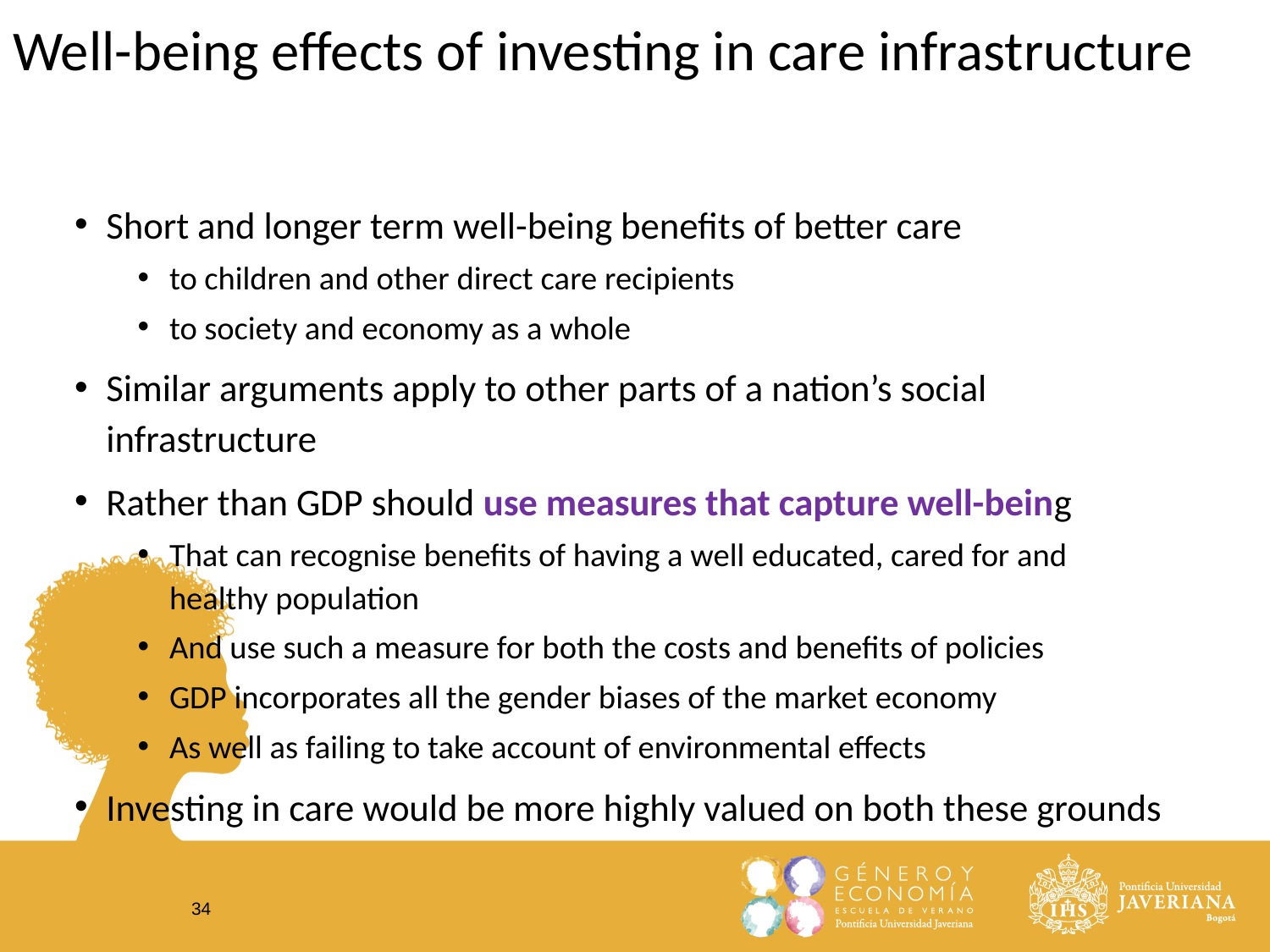

# Well-being effects of investing in care infrastructure
Short and longer term well-being benefits of better care
to children and other direct care recipients
to society and economy as a whole
Similar arguments apply to other parts of a nation’s social infrastructure
Rather than GDP should use measures that capture well-being
That can recognise benefits of having a well educated, cared for and healthy population
And use such a measure for both the costs and benefits of policies
GDP incorporates all the gender biases of the market economy
As well as failing to take account of environmental effects
Investing in care would be more highly valued on both these grounds
34